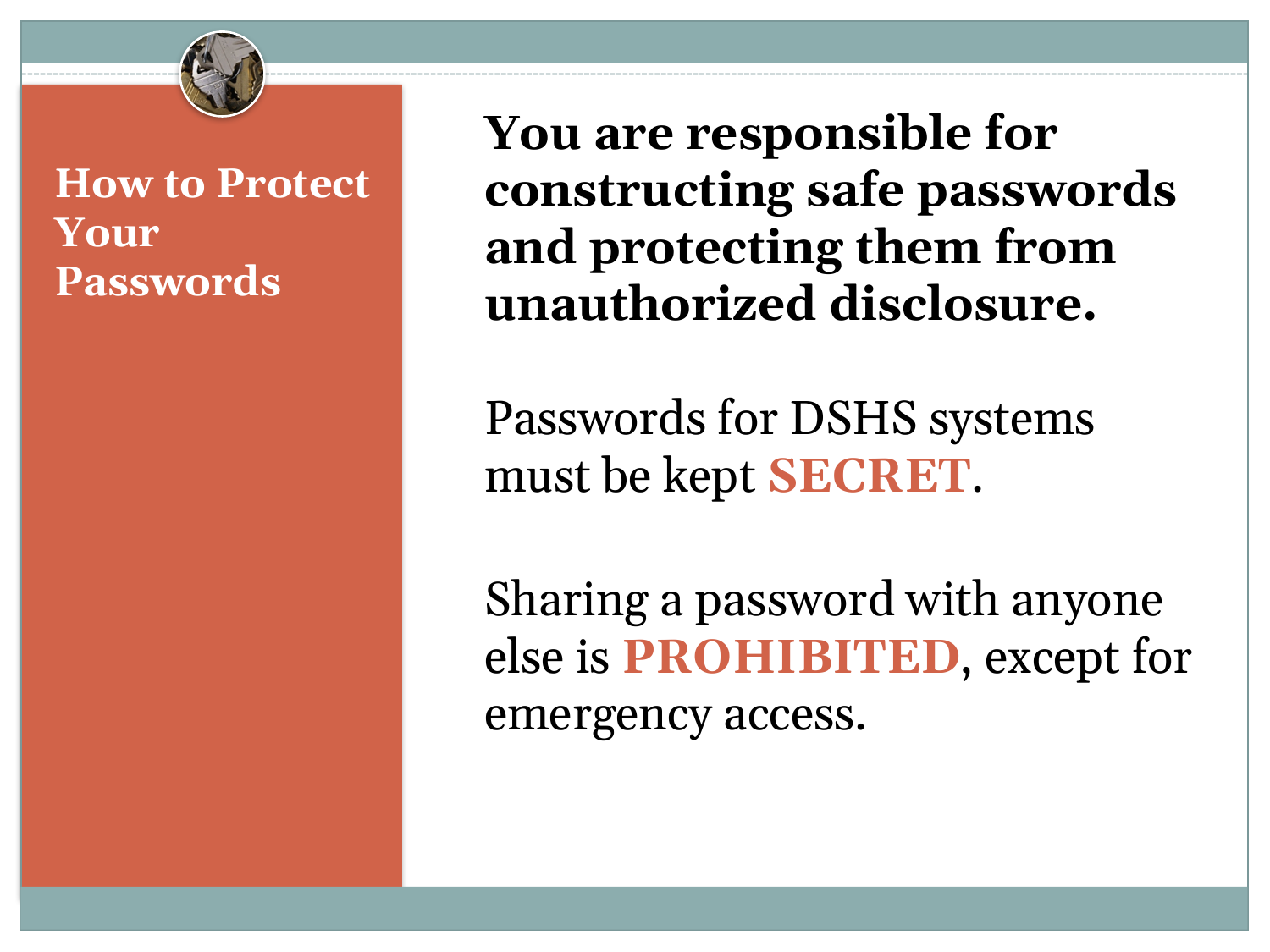

You are responsible for constructing safe passwords and protecting them from unauthorized disclosure.  
Passwords for DSHS systems must be kept SECRET.
Sharing a password with anyone else is PROHIBITED, except for emergency access.

# How to Protect Your Passwords